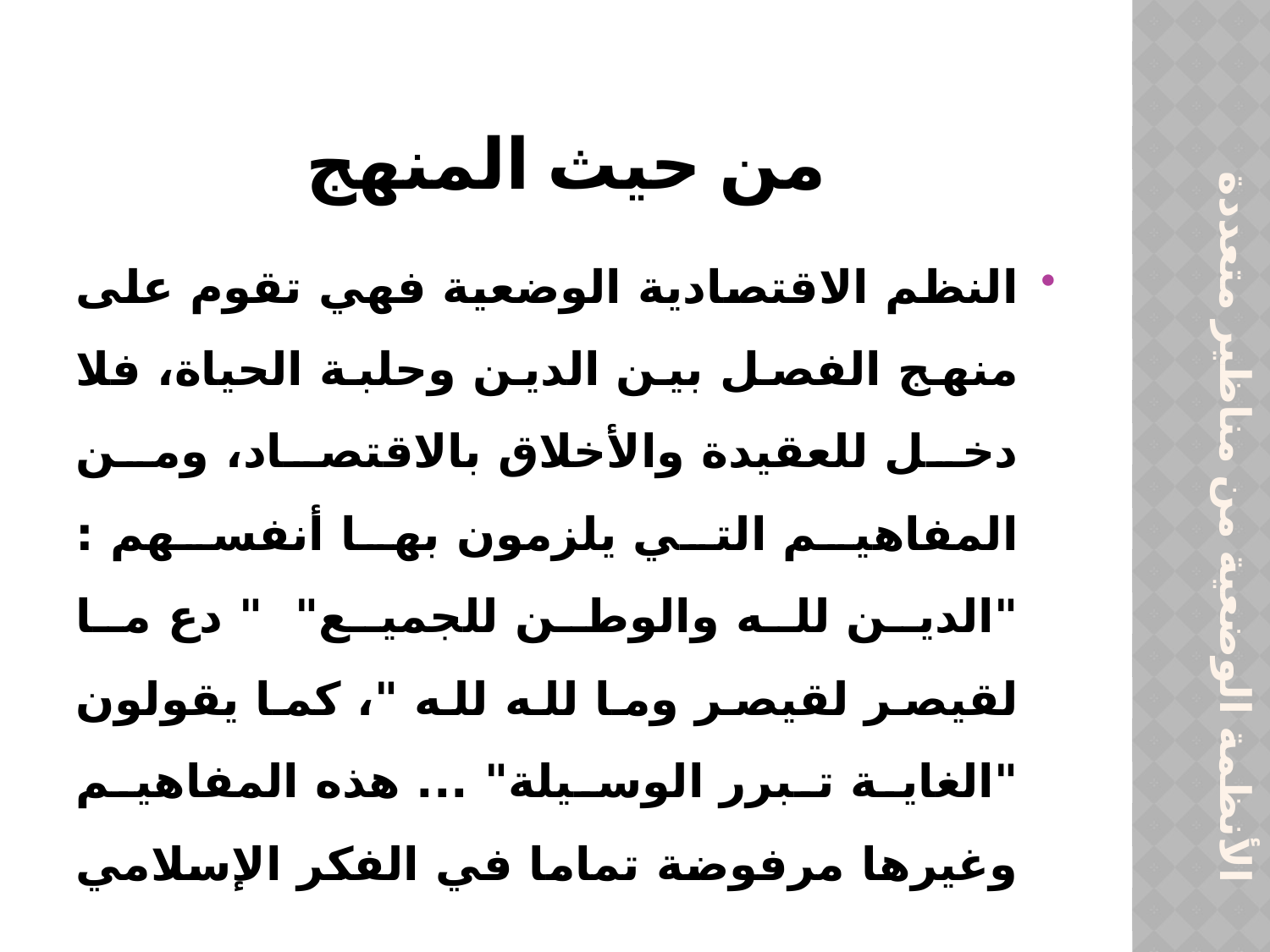

# من حيث المنهج
النظم الاقتصادية الوضعية فهي تقوم على منهج الفصل بين الدين وحلبة الحياة، فلا دخل للعقيدة والأخلاق بالاقتصاد، ومن المفاهيم التي يلزمون بها أنفسهم : "الدين لله والوطن للجميع"  " دع ما لقيصر لقيصر وما لله لله "، كما يقولون "الغاية تبرر الوسيلة" ... هذه المفاهيم وغيرها مرفوضة تماما في الفكر الإسلامي

الأنظمة الوضعية من مناظير متعددة